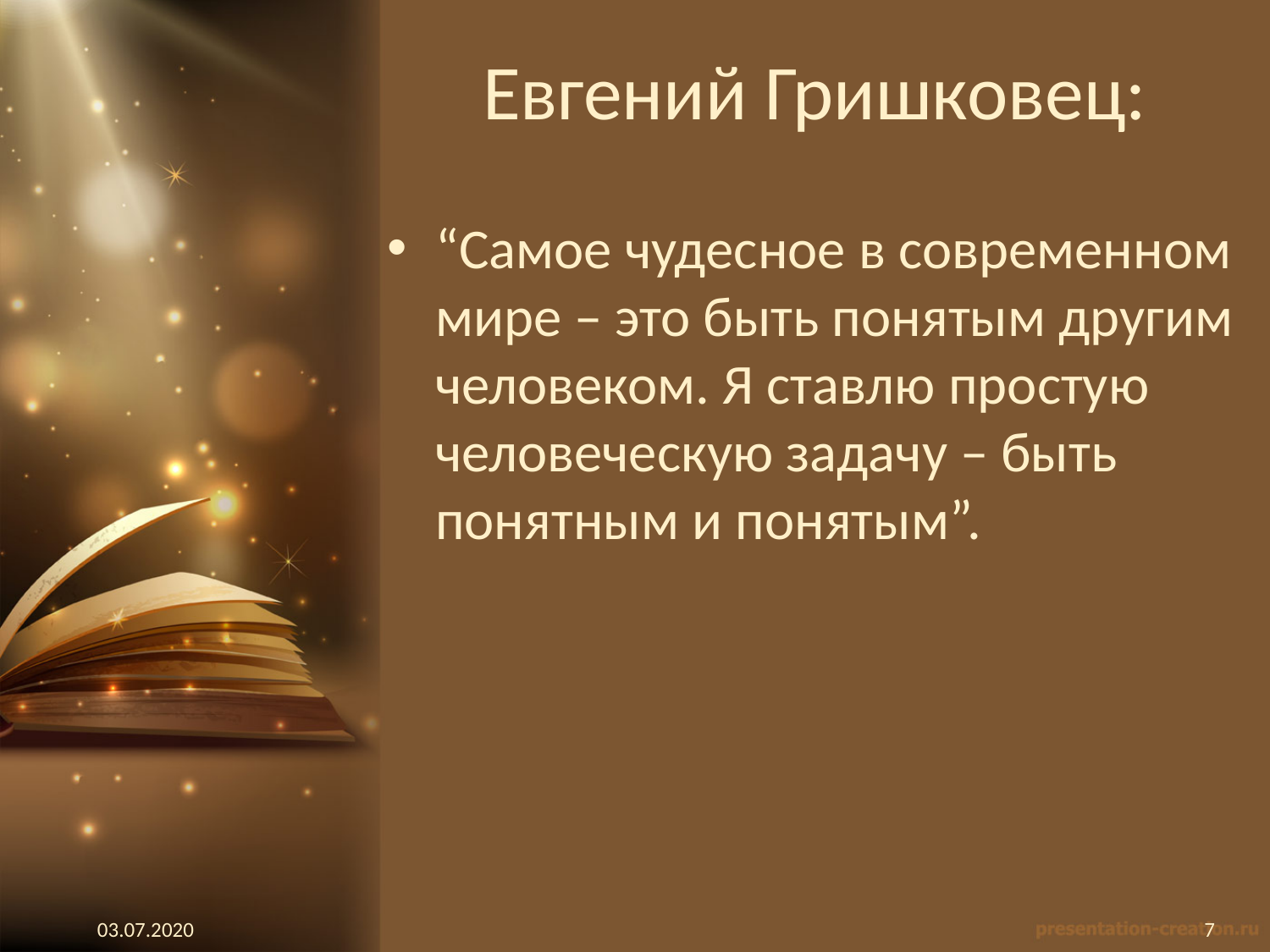

# Евгений Гришковец:
“Самое чудесное в современном мире – это быть понятым другим человеком. Я ставлю простую человеческую задачу – быть понятным и понятым”.